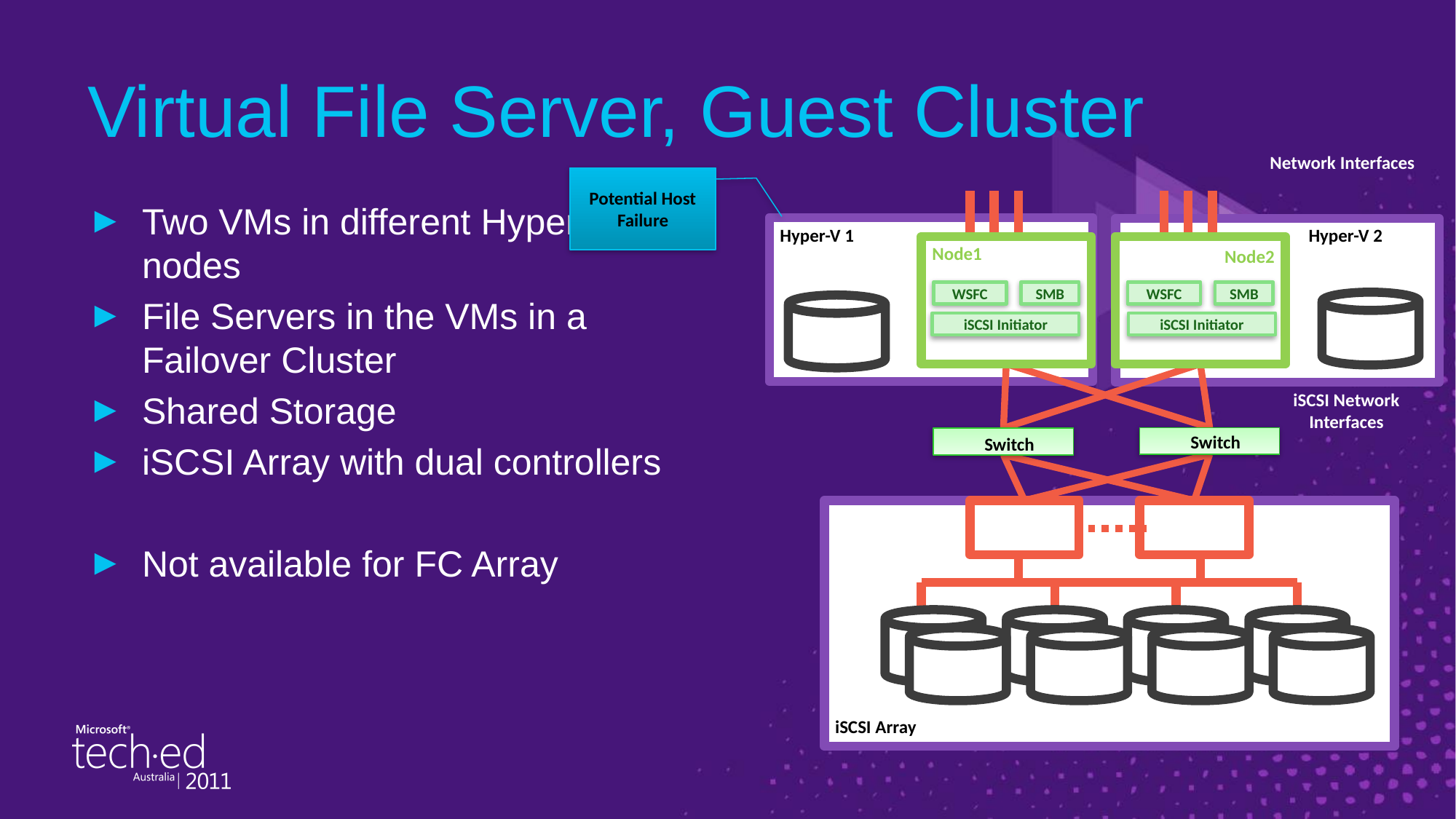

# Virtual File Server, Guest Cluster
Network Interfaces
Potential Host
Failure
Two VMs in different Hyper-V nodes
File Servers in the VMs in a Failover Cluster
Shared Storage
iSCSI Array with dual controllers

Not available for FC Array

Hyper-V 1
Hyper-V 2

Node1
Node2
WSFC
SMB
WSFC
SMB

iSCSI Initiator
iSCSI Initiator
iSCSI Network
Interfaces
Switch
Switch

Controller 1
Controller 2

iSCSI Array